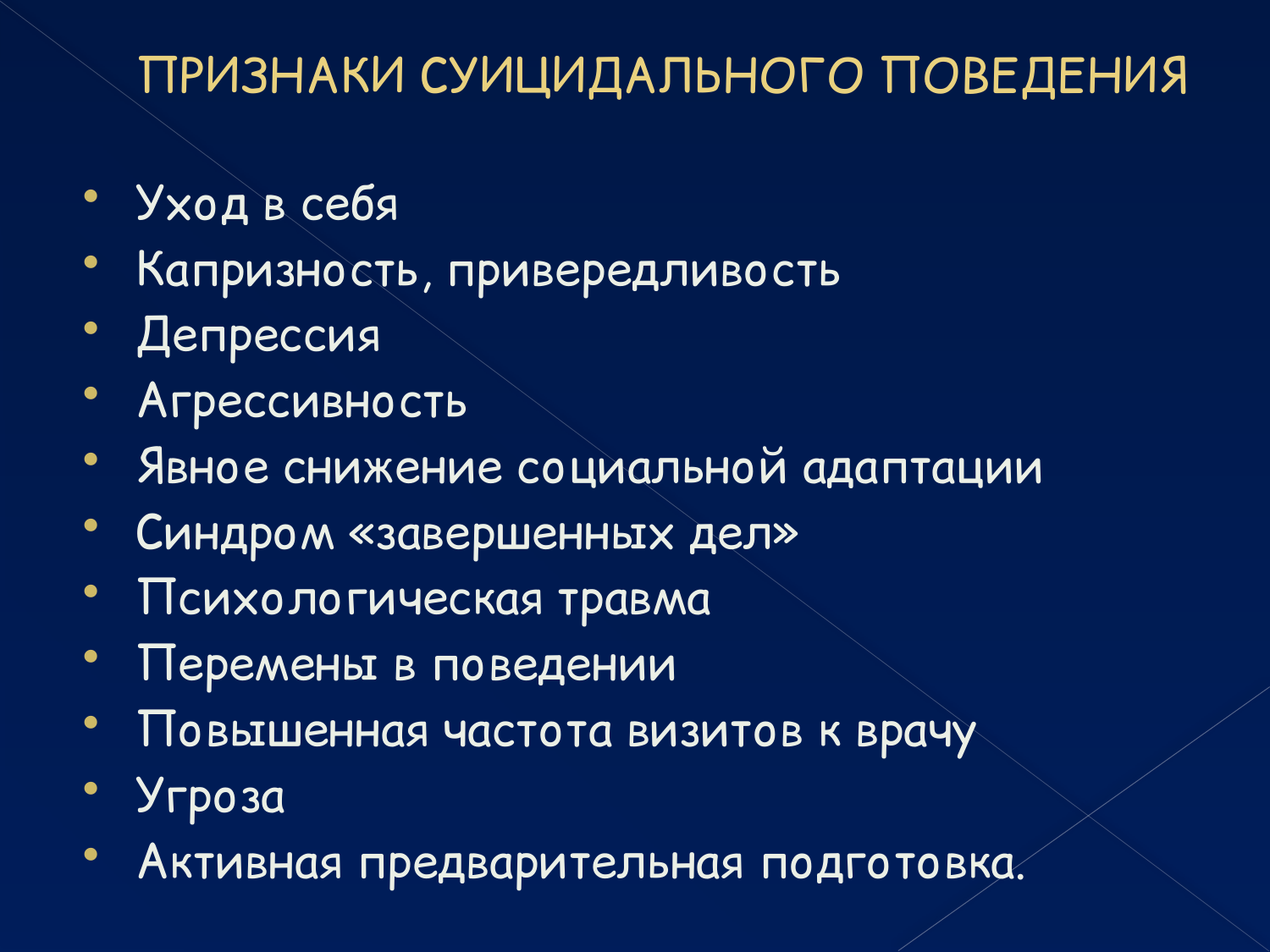

# ПРИЗНАКИ СУИЦИДАЛЬНОГО ПОВЕДЕНИЯ
Уход в себя
Капризность, привередливость
Депрессия
Агрессивность
Явное снижение социальной адаптации
Синдром «завершенных дел»
Психологическая травма
Перемены в поведении
Повышенная частота визитов к врачу
Угроза
Активная предварительная подготовка.